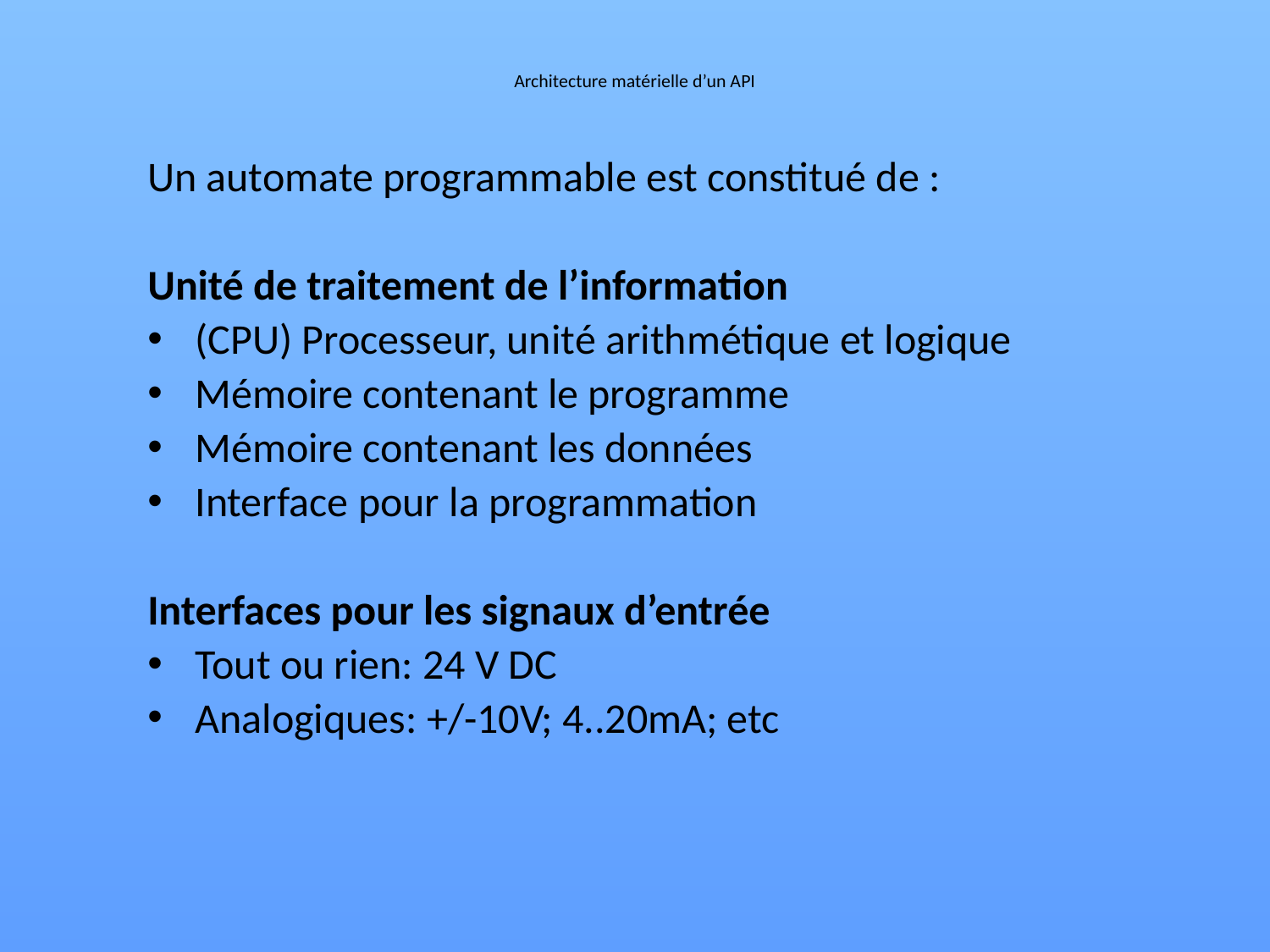

# Architecture matérielle d’un API
Un automate programmable est constitué de :

Unité de traitement de l’information
(CPU) Processeur, unité arithmétique et logique
Mémoire contenant le programme
Mémoire contenant les données
Interface pour la programmation

Interfaces pour les signaux d’entrée
Tout ou rien: 24 V DC
Analogiques: +/-10V; 4..20mA; etc